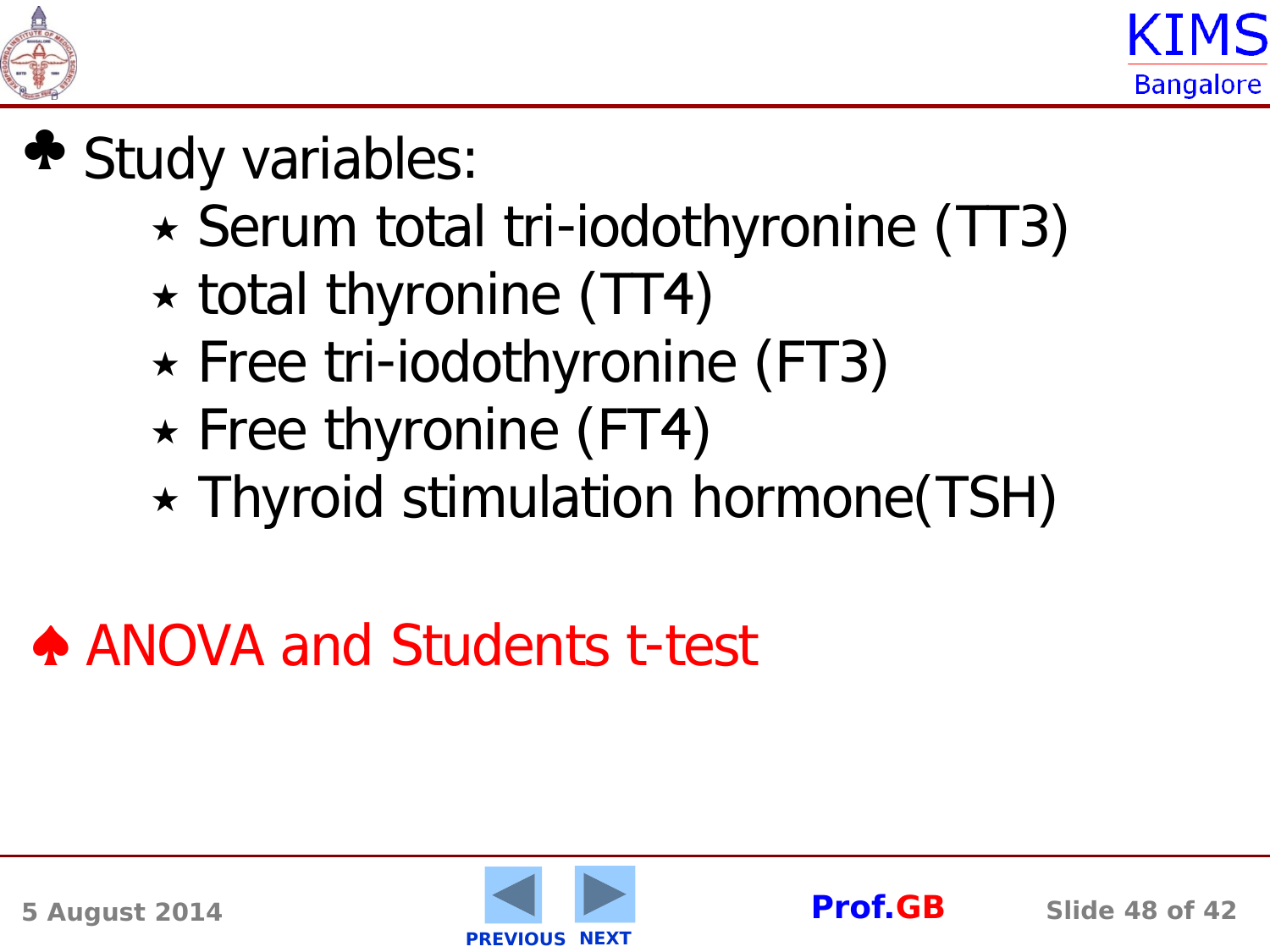

Study variables:
	٭ Serum total tri-iodothyronine (TT3)
	٭ total thyronine (TT4)
	٭ Free tri-iodothyronine (FT3)
	٭ Free thyronine (FT4)
	٭ Thyroid stimulation hormone(TSH)
♠ ANOVA and Students t-test
5 August 2014